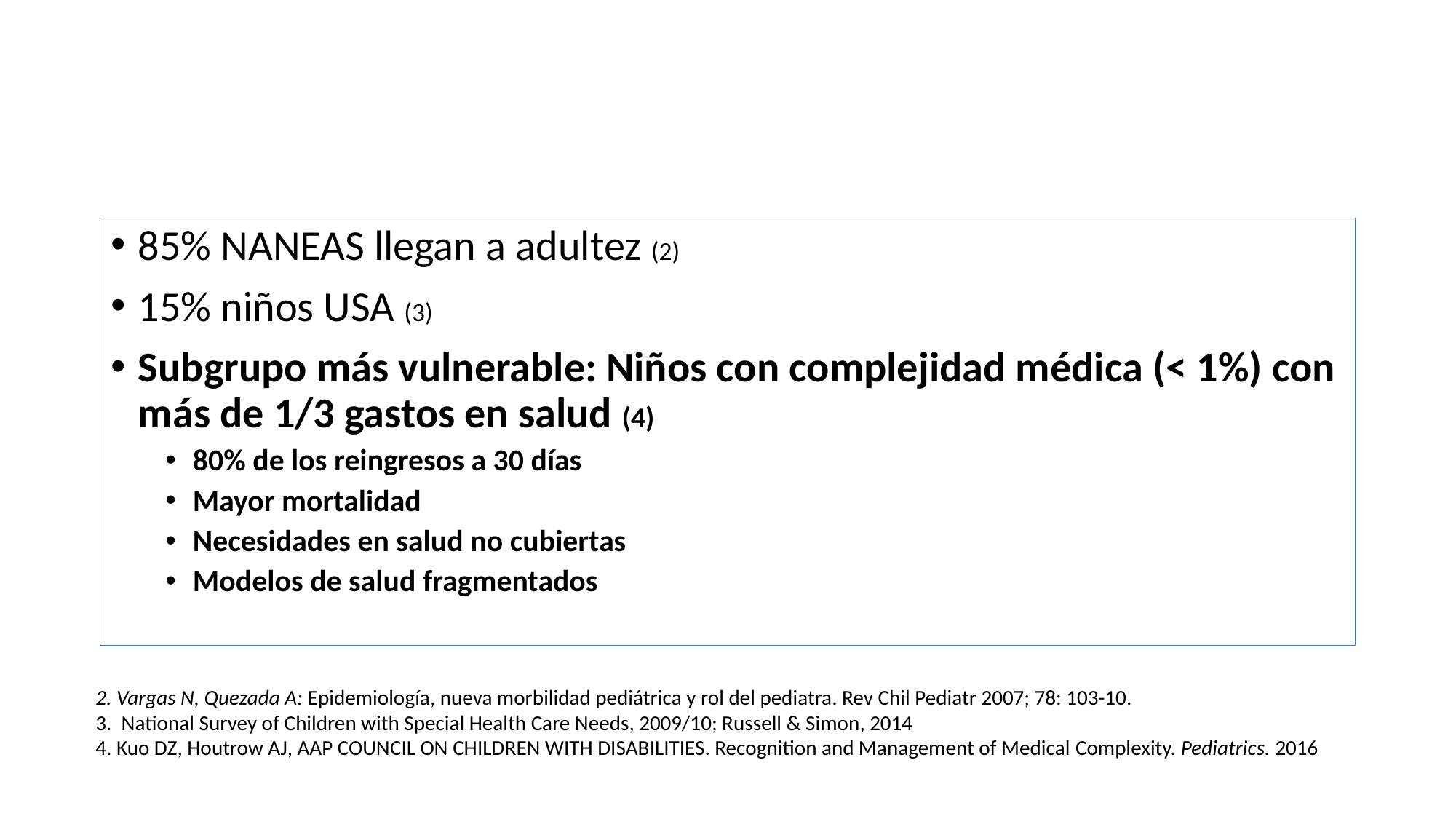

#
85% NANEAS llegan a adultez (2)
15% niños USA (3)
Subgrupo más vulnerable: Niños con complejidad médica (< 1%) con más de 1/3 gastos en salud (4)
80% de los reingresos a 30 días
Mayor mortalidad
Necesidades en salud no cubiertas
Modelos de salud fragmentados

2. Vargas N, Quezada A: Epidemiología, nueva morbilidad pediátrica y rol del pediatra. Rev Chil Pediatr 2007; 78: 103-10.
3.  National Survey of Children with Special Health Care Needs, 2009/10; Russell & Simon, 2014
4. Kuo DZ, Houtrow AJ, AAP COUNCIL ON CHILDREN WITH DISABILITIES. Recognition and Management of Medical Complexity. Pediatrics. 2016